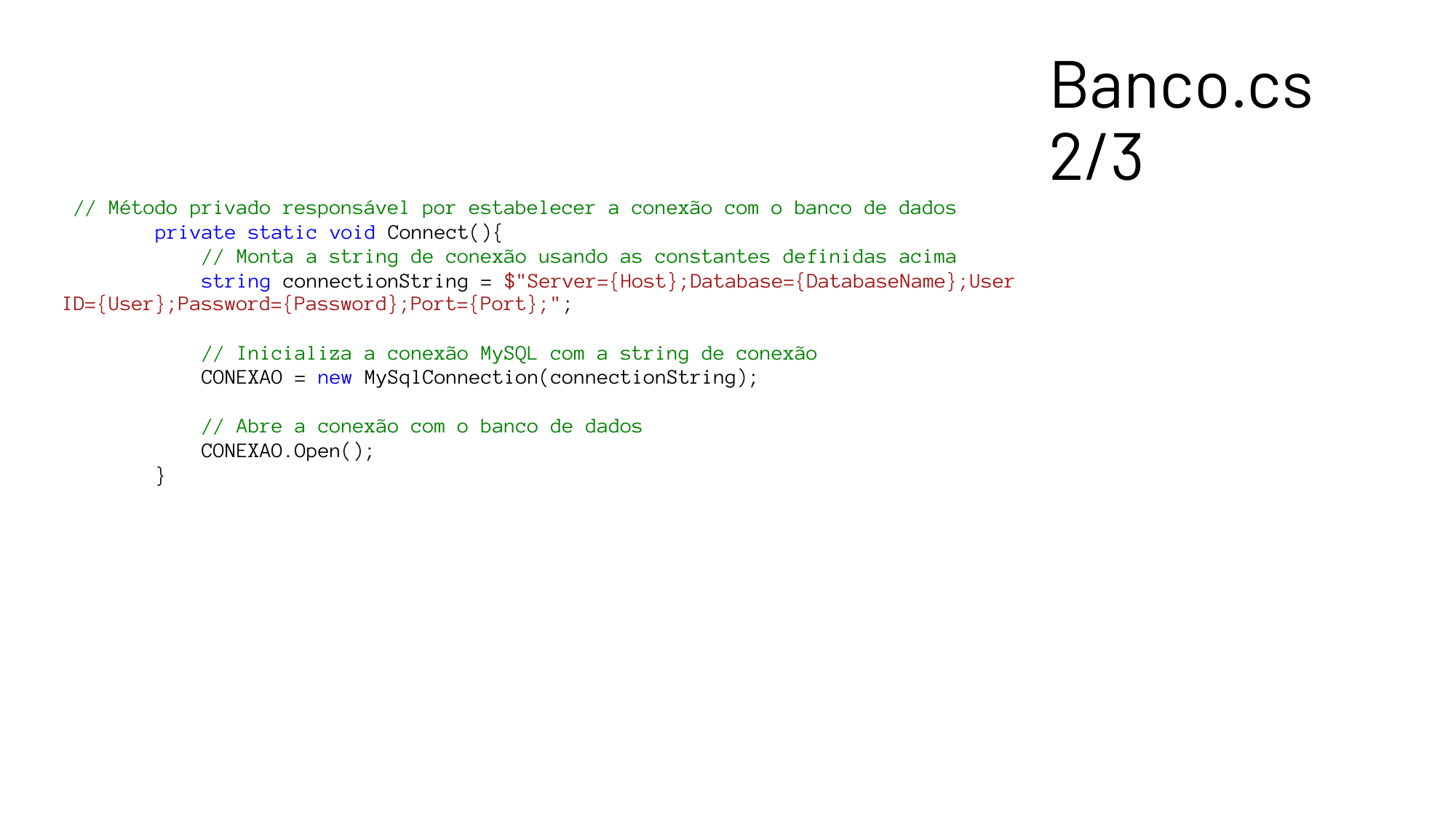

# Banco.cs 2/3
 // Método privado responsável por estabelecer a conexão com o banco de dados
        private static void Connect(){
            // Monta a string de conexão usando as constantes definidas acima
            string connectionString = $"Server={Host};Database={DatabaseName};User ID={User};Password={Password};Port={Port};";

            // Inicializa a conexão MySQL com a string de conexão
            CONEXAO = new MySqlConnection(connectionString);

            // Abre a conexão com o banco de dados
            CONEXAO.Open();
        }